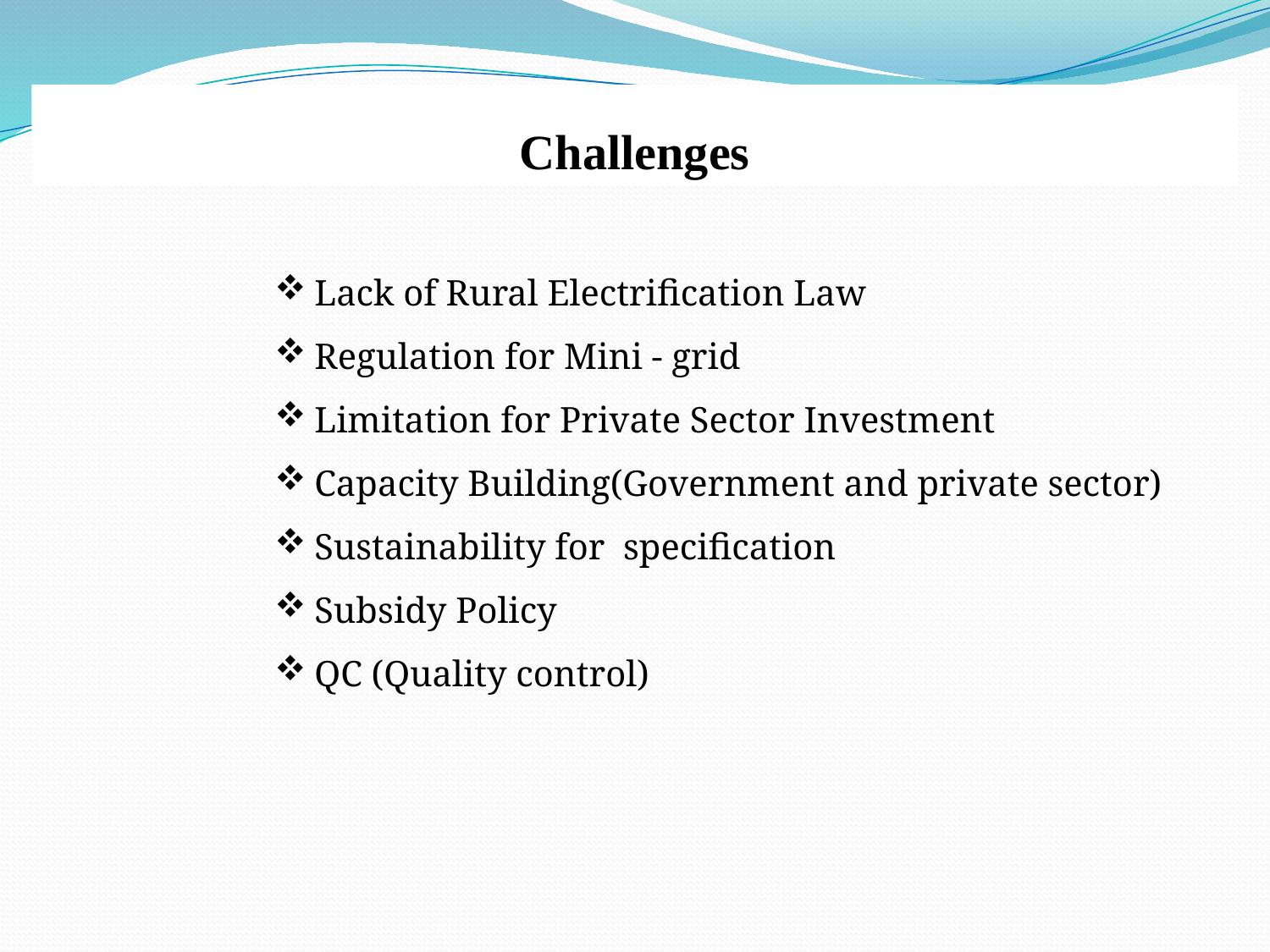

Challenges
Lack of Rural Electrification Law
Regulation for Mini - grid
Limitation for Private Sector Investment
Capacity Building(Government and private sector)
Sustainability for  specification
Subsidy Policy
QC (Quality control)